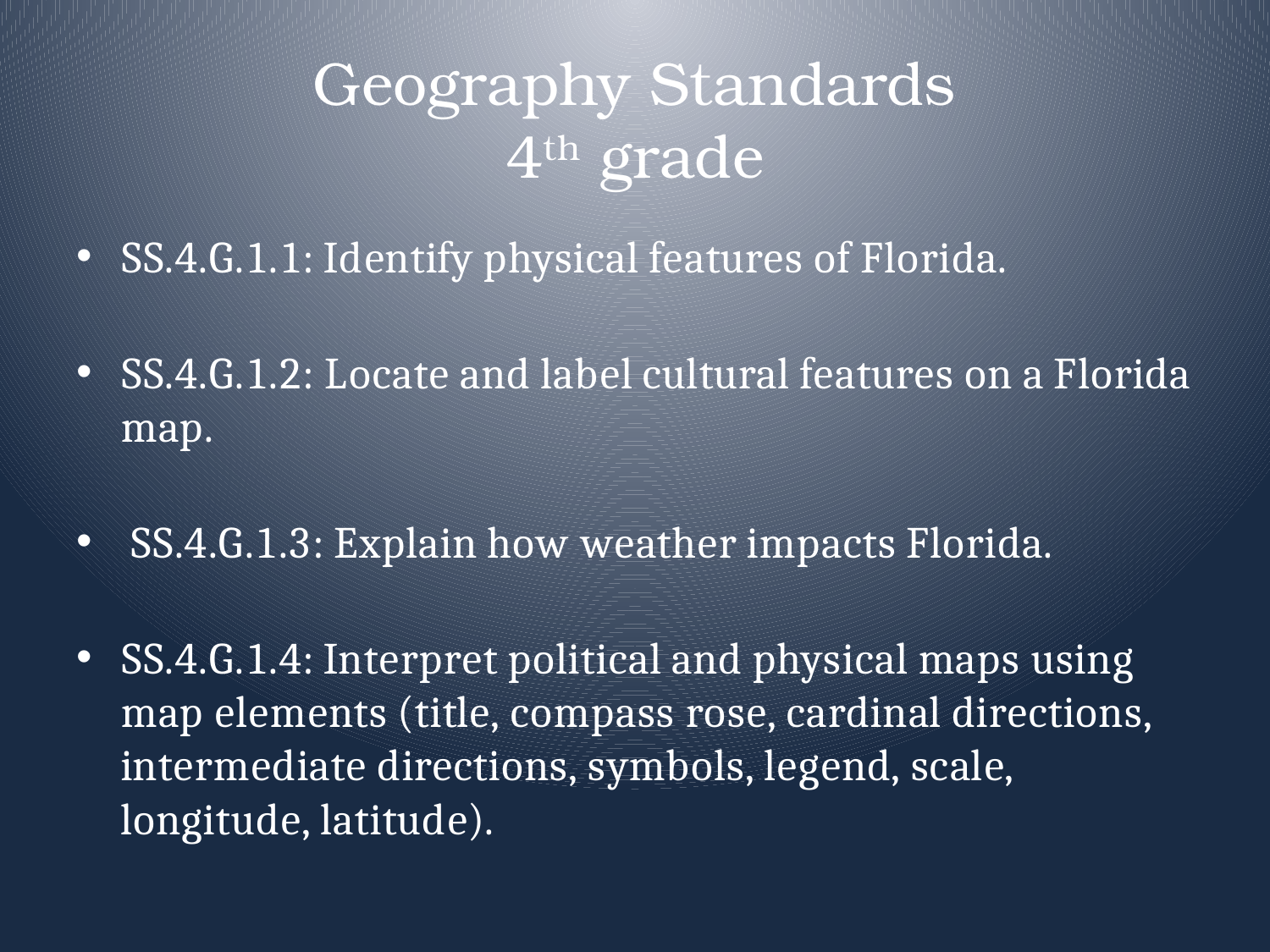

# Geography Standards 4th grade
SS.4.G.1.1: Identify physical features of Florida.
SS.4.G.1.2: Locate and label cultural features on a Florida map.
 SS.4.G.1.3: Explain how weather impacts Florida.
SS.4.G.1.4: Interpret political and physical maps using map elements (title, compass rose, cardinal directions, intermediate directions, symbols, legend, scale, longitude, latitude).